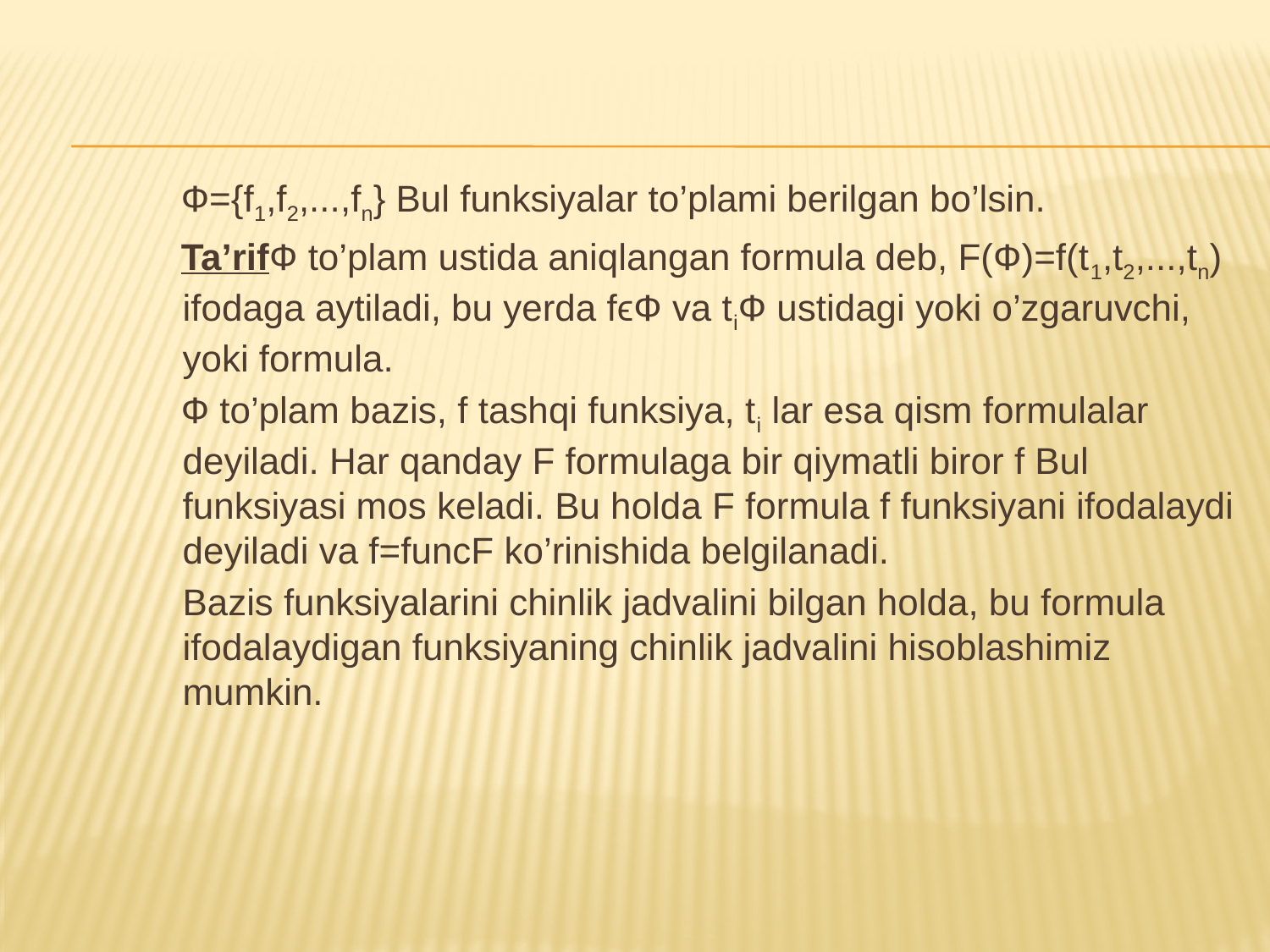

Ф={f1,f2,...,fn} Bul funksiyalar to’plami berilgan bo’lsin.
Ta’rifФ to’plam ustida aniqlangan formula deb, F(Ф)=f(t1,t2,...,tn) ifodaga aytiladi, bu yerda fϵФ va tiФ ustidagi yoki o’zgaruvchi, yoki formula.
Ф to’plam bazis, f tashqi funksiya, ti lar esa qism formulalar deyiladi. Har qanday F formulaga bir qiymatli biror f Bul funksiyasi mos keladi. Bu holda F formula f funksiyani ifodalaydi deyiladi va f=funcF ko’rinishida belgilanadi.
	Bazis funksiyalarini chinlik jadvalini bilgan holda, bu formula ifodalaydigan funksiyaning chinlik jadvalini hisoblashimiz mumkin.